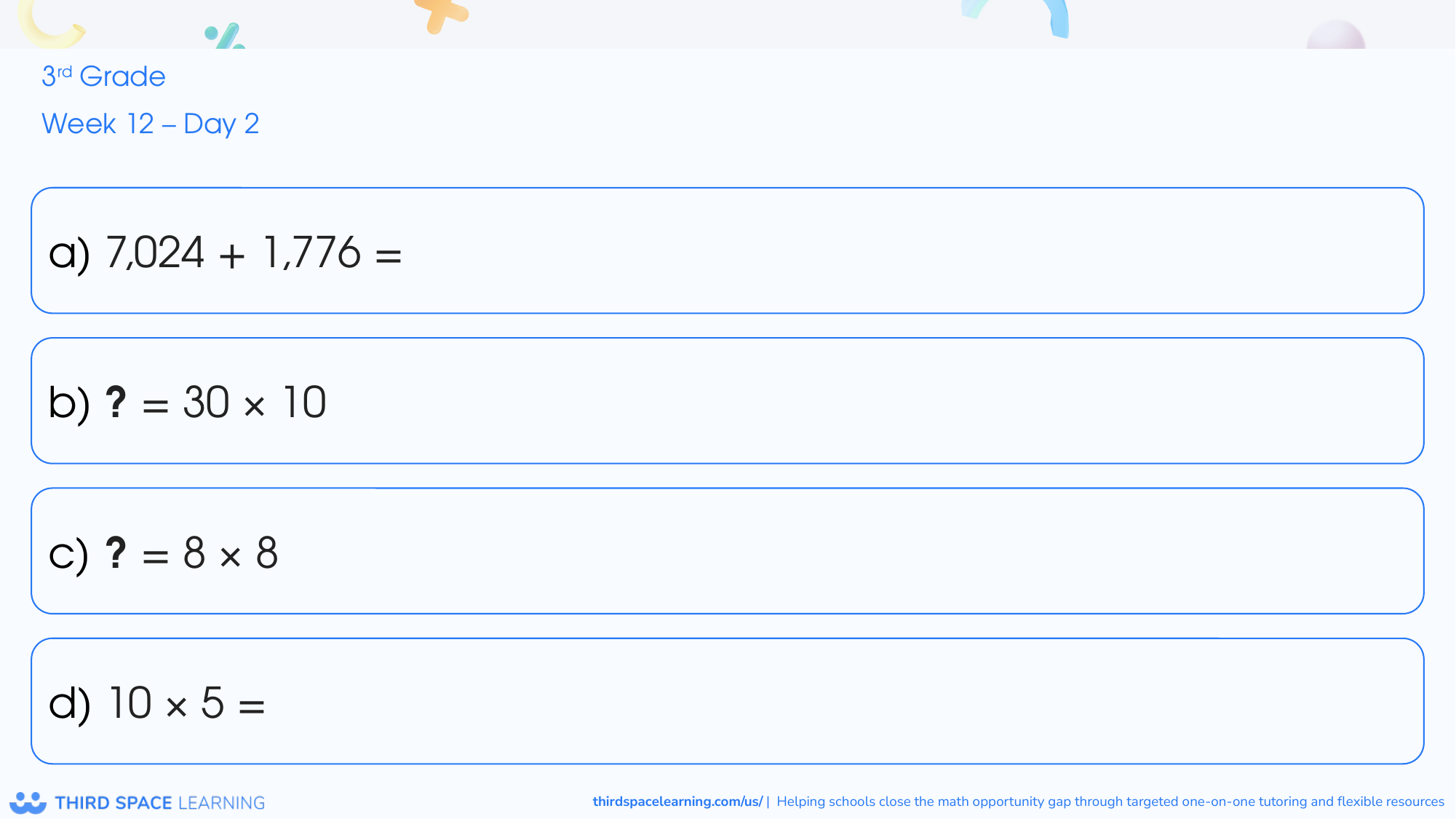

3rd Grade
Week 12 – Day 2
7,024 + 1,776 =
? = 30 × 10
? = 8 × 8
10 × 5 =